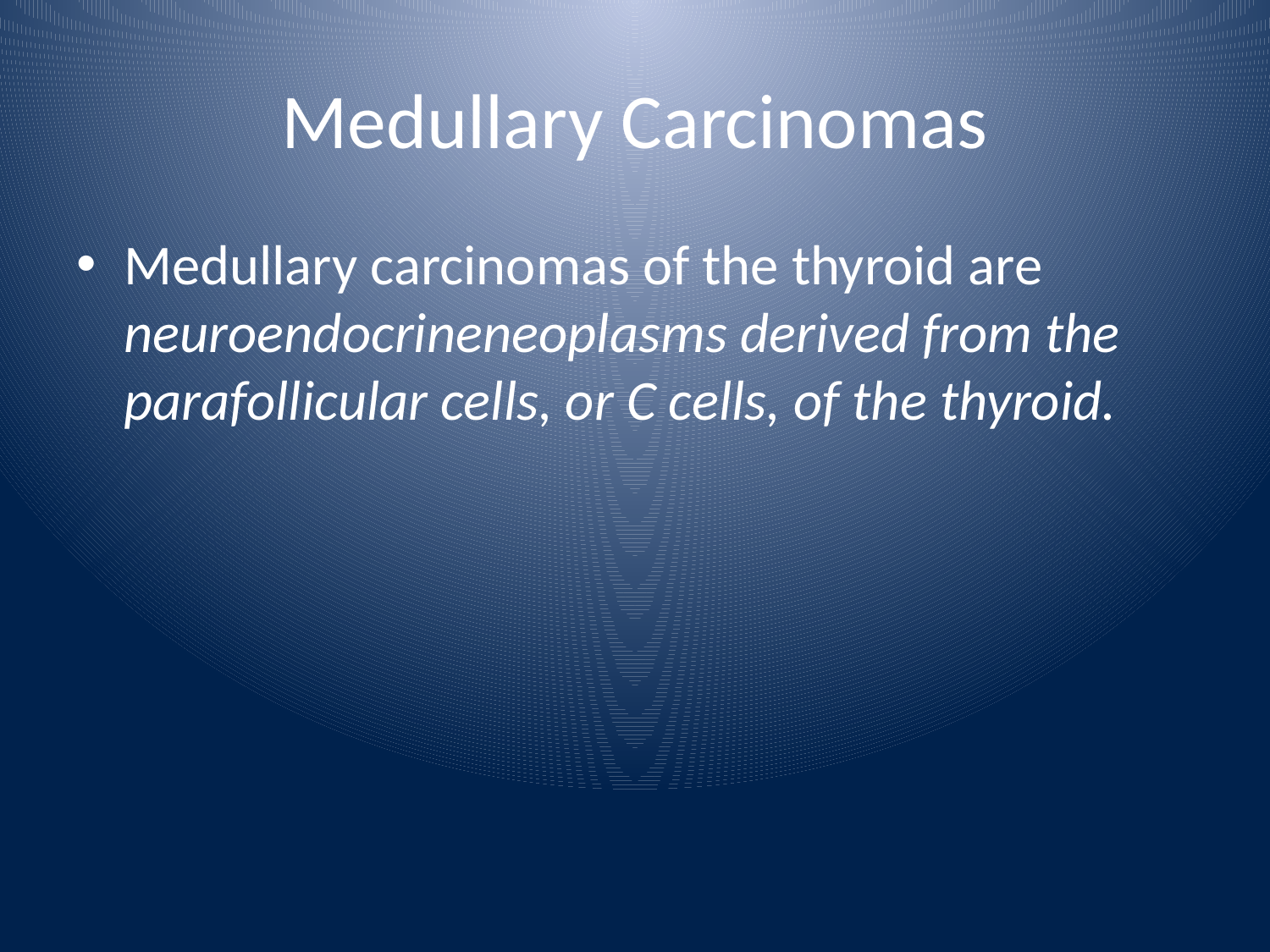

# Medullary Carcinomas
Medullary carcinomas of the thyroid are neuroendocrineneoplasms derived from the parafollicular cells, or C cells, of the thyroid.